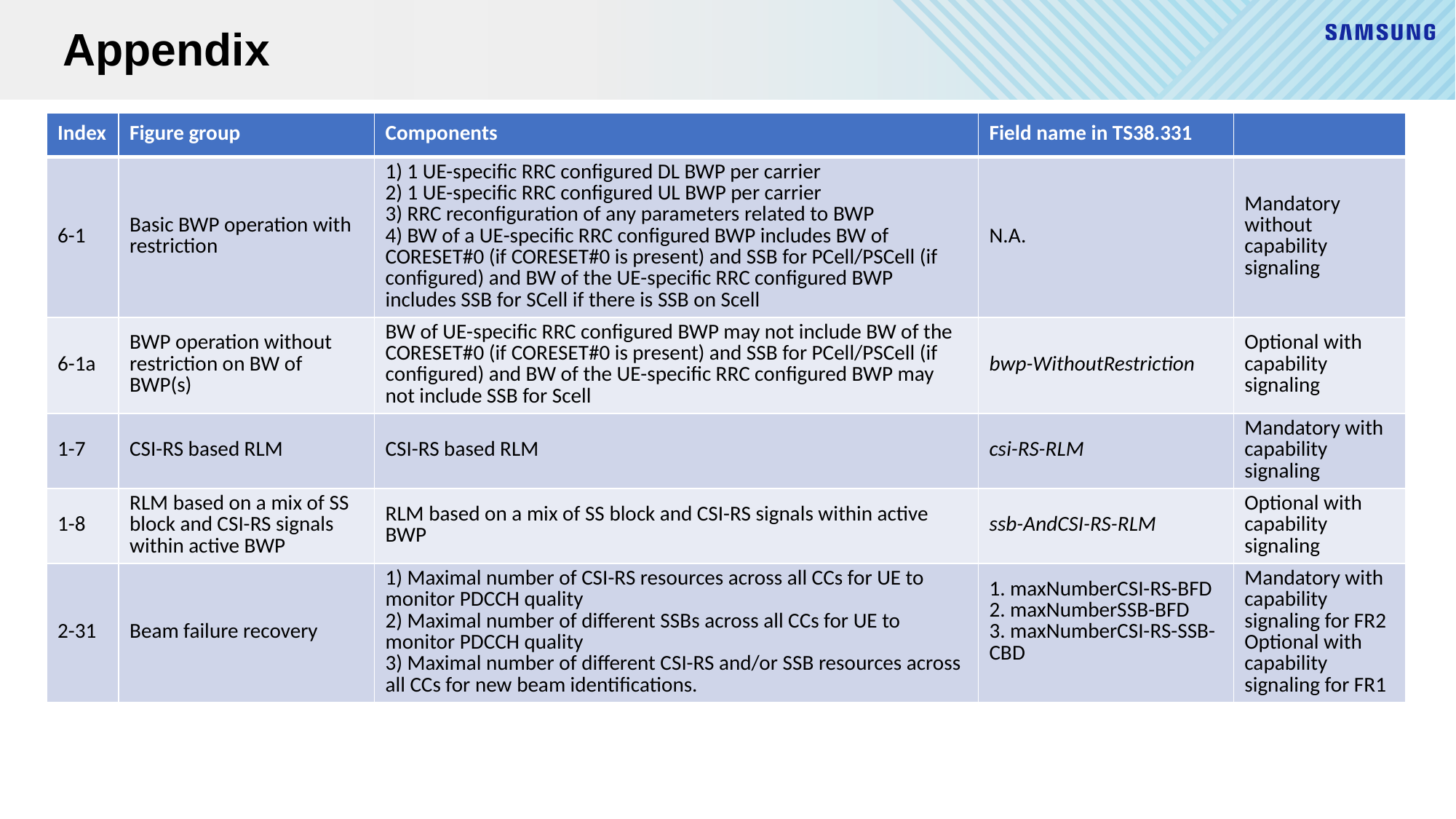

# Appendix
| Index | Figure group | Components | Field name in TS38.331 |  |
| --- | --- | --- | --- | --- |
| 6-1 | Basic BWP operation with restriction | 1) 1 UE-specific RRC configured DL BWP per carrier 2) 1 UE-specific RRC configured UL BWP per carrier 3) RRC reconfiguration of any parameters related to BWP 4) BW of a UE-specific RRC configured BWP includes BW of CORESET#0 (if CORESET#0 is present) and SSB for PCell/PSCell (if configured) and BW of the UE-specific RRC configured BWP includes SSB for SCell if there is SSB on Scell | N.A. | Mandatory without capability signaling |
| 6-1a | BWP operation without restriction on BW of BWP(s) | BW of UE-specific RRC configured BWP may not include BW of the CORESET#0 (if CORESET#0 is present) and SSB for PCell/PSCell (if configured) and BW of the UE-specific RRC configured BWP may not include SSB for Scell | bwp-WithoutRestriction | Optional with capability signaling |
| 1-7 | CSI-RS based RLM | CSI-RS based RLM | csi-RS-RLM | Mandatory with capability signaling |
| 1-8 | RLM based on a mix of SS block and CSI-RS signals within active BWP | RLM based on a mix of SS block and CSI-RS signals within active BWP | ssb-AndCSI-RS-RLM | Optional with capability signaling |
| 2-31 | Beam failure recovery | 1) Maximal number of CSI-RS resources across all CCs for UE to monitor PDCCH quality 2) Maximal number of different SSBs across all CCs for UE to monitor PDCCH quality 3) Maximal number of different CSI-RS and/or SSB resources across all CCs for new beam identifications. | 1. maxNumberCSI-RS-BFD 2. maxNumberSSB-BFD 3. maxNumberCSI-RS-SSB-CBD | Mandatory with capability signaling for FR2 Optional with capability signaling for FR1 |